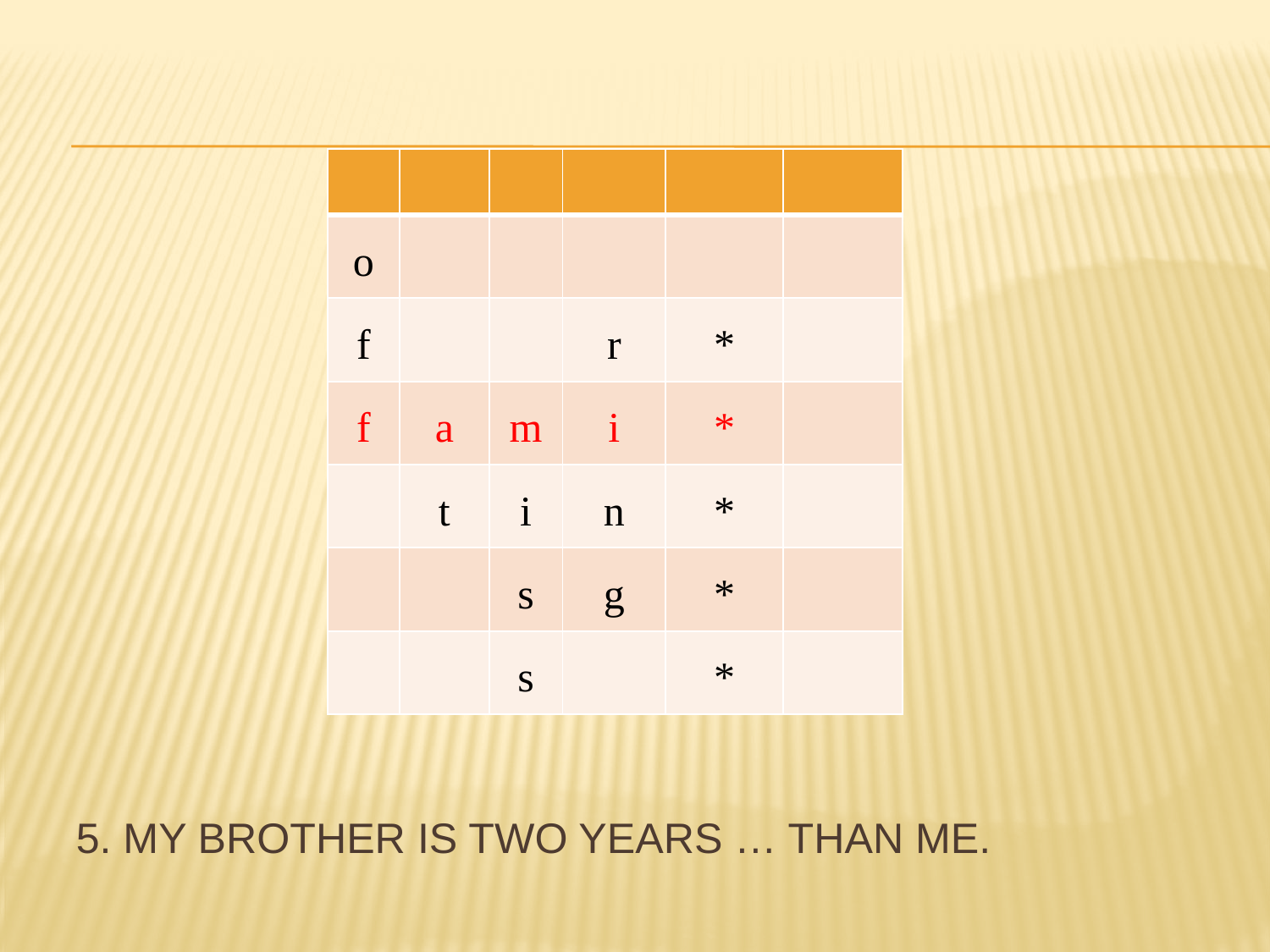

|  |  |  |  |  |  |
| --- | --- | --- | --- | --- | --- |
| o |  |  |  |  |  |
| f |  |  | r | \* |  |
| f | a | m | i | \* |  |
|  | t | i | n | \* |  |
|  |  | s | g | \* |  |
|  |  | s |  | \* |  |
# 5. My brother is two years … than me.